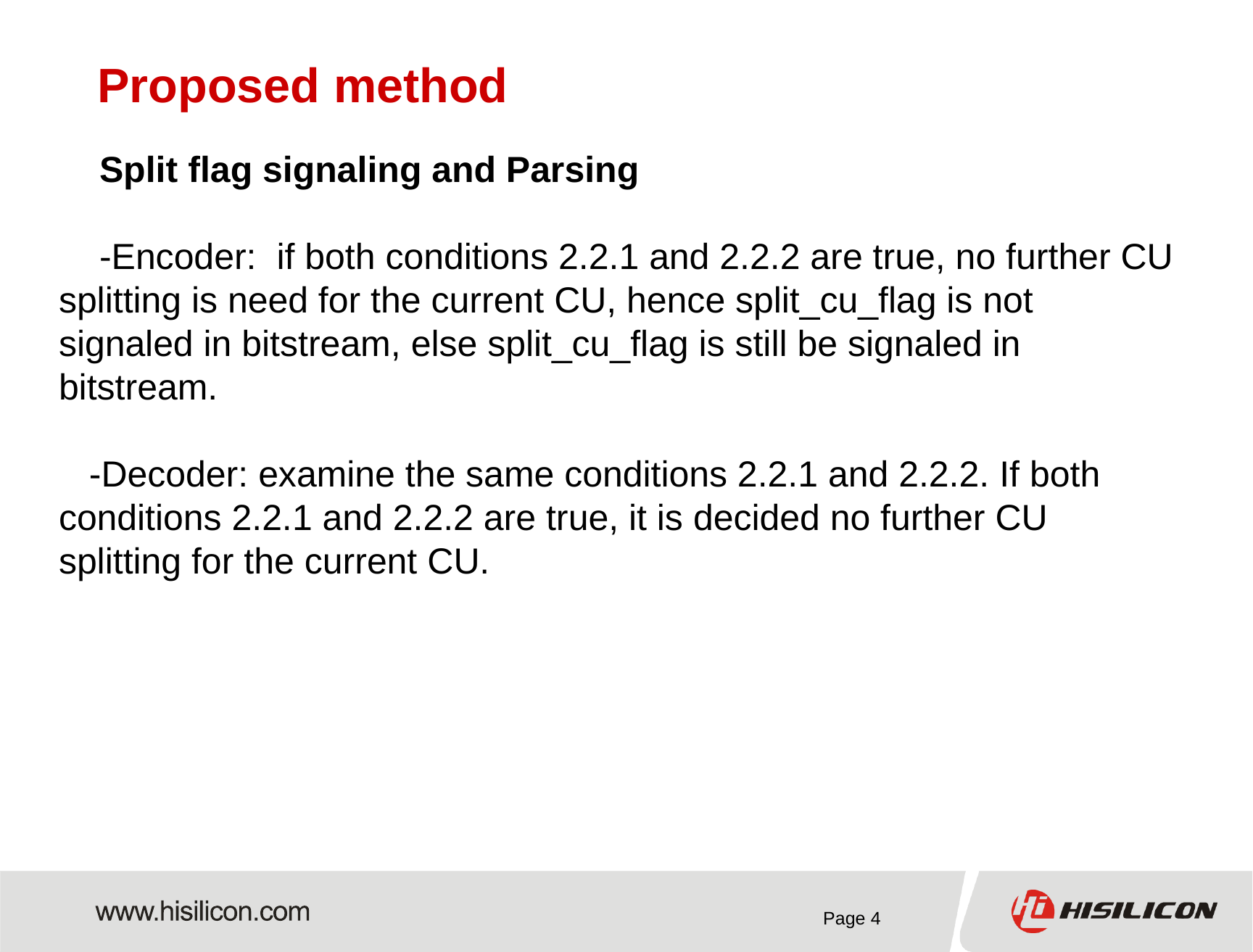

# Proposed method
    Split flag signaling and Parsing

    -Encoder:  if both conditions 2.2.1 and 2.2.2 are true, no further CU splitting is need for the current CU, hence split_cu_flag is not signaled in bitstream, else split_cu_flag is still be signaled in bitstream.

   -Decoder: examine the same conditions 2.2.1 and 2.2.2. If both conditions 2.2.1 and 2.2.2 are true, it is decided no further CU splitting for the current CU.

Page 4